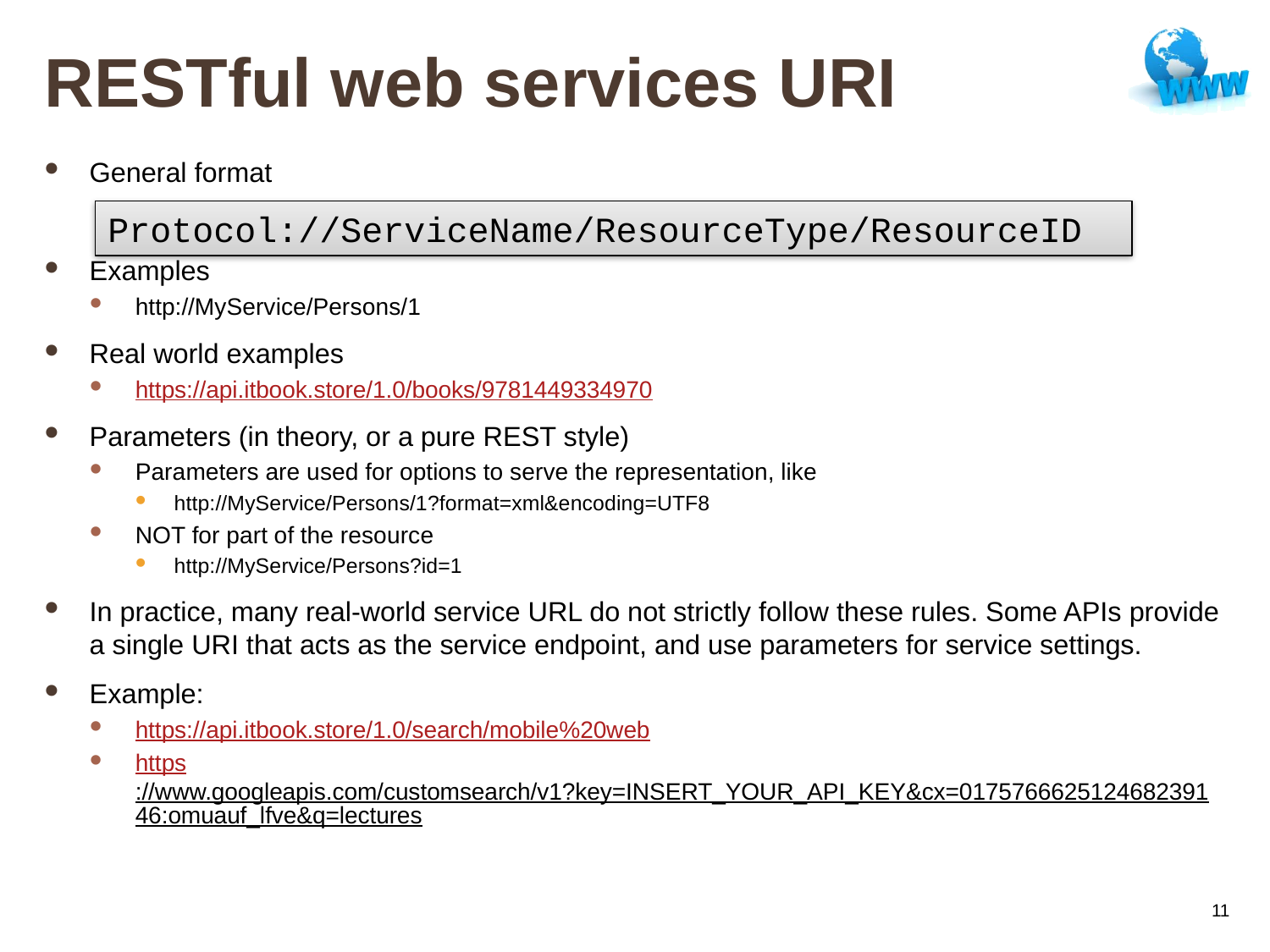

# RESTful web services URI
General format

Examples
http://MyService/Persons/1
Real world examples
https://api.itbook.store/1.0/books/9781449334970
Parameters (in theory, or a pure REST style)
Parameters are used for options to serve the representation, like
http://MyService/Persons/1?format=xml&encoding=UTF8
NOT for part of the resource
http://MyService/Persons?id=1
In practice, many real-world service URL do not strictly follow these rules. Some APIs provide a single URI that acts as the service endpoint, and use parameters for service settings.
Example:
https://api.itbook.store/1.0/search/mobile%20web
https://www.googleapis.com/customsearch/v1?key=INSERT_YOUR_API_KEY&cx=017576662512468239146:omuauf_lfve&q=lectures
Protocol://ServiceName/ResourceType/ResourceID
11